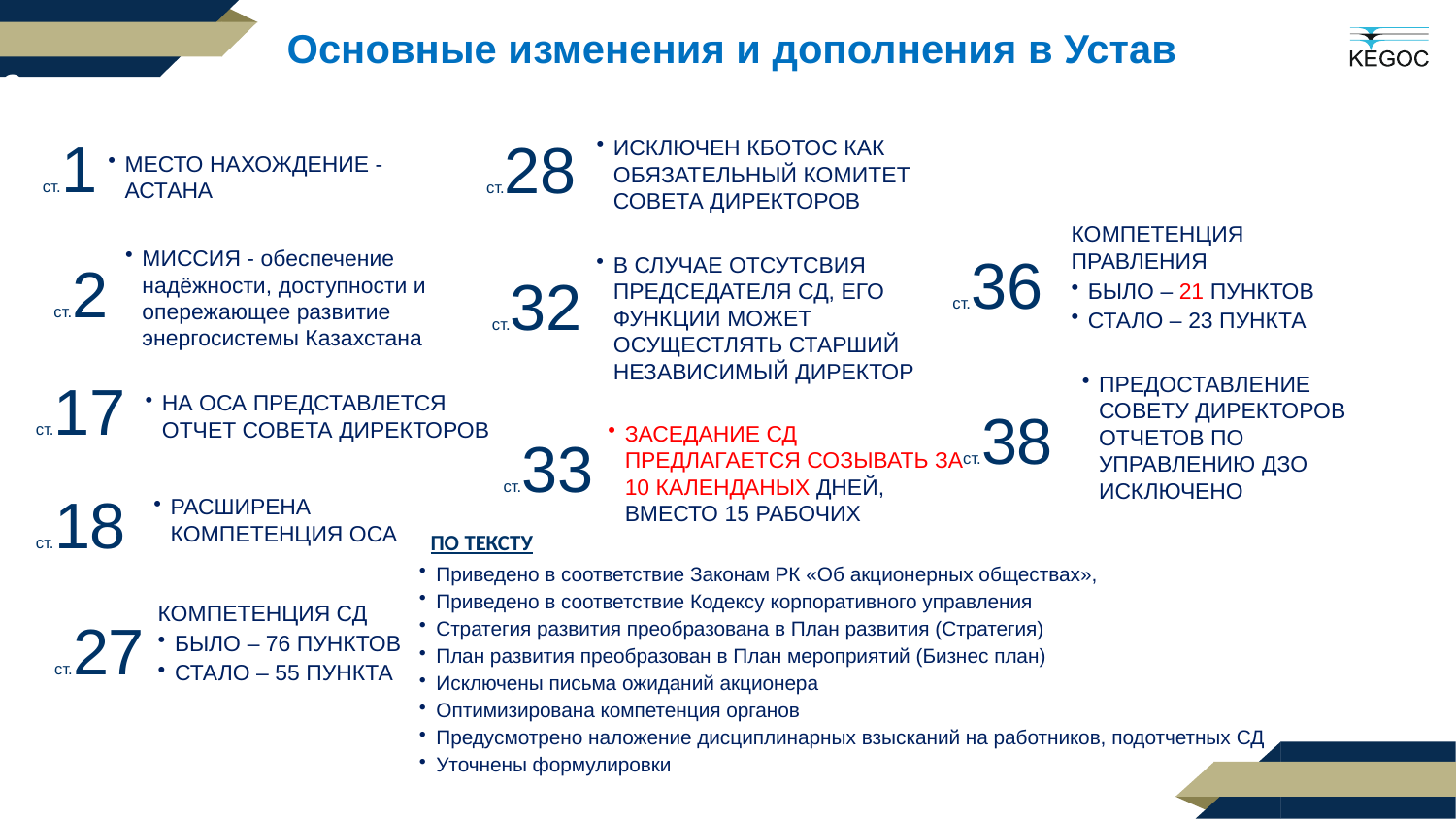

Основные изменения и дополнения в Устав

Содержание
ст.1
ст.28
ИСКЛЮЧЕН КБОТОС КАК ОБЯЗАТЕЛЬНЫЙ КОМИТЕТ СОВЕТА ДИРЕКТОРОВ
МЕСТО НАХОЖДЕНИЕ - АСТАНА
ПРЕУДПОСЫЛКИ
КОМПЕТЕНЦИЯ ПРАВЛЕНИЯ
БЫЛО – 21 ПУНКТОВ
СТАЛО – 23 ПУНКТА
ст.36
МИССИЯ - обеспечение надёжности, доступности и опережающее развитие энергосистемы Казахстана
ст.2
В СЛУЧАЕ ОТСУТСВИЯ ПРЕДСЕДАТЕЛЯ СД, ЕГО ФУНКЦИИ МОЖЕТ ОСУЩЕСТЛЯТЬ СТАРШИЙ НЕЗАВИСИМЫЙ ДИРЕКТОР
ст.32
ст.17
ПРЕДОСТАВЛЕНИЕ СОВЕТУ ДИРЕКТОРОВ ОТЧЕТОВ ПО УПРАВЛЕНИЮ ДЗО  ИСКЛЮЧЕНО
НА ОСА ПРЕДСТАВЛЕТСЯ ОТЧЕТ СОВЕТА ДИРЕКТОРОВ
ст.38
ЗАСЕДАНИЕ СД ПРЕДЛАГАЕТСЯ СОЗЫВАТЬ ЗА 10 КАЛЕНДАНЫХ ДНЕЙ, ВМЕСТО 15 РАБОЧИХ
ст.33
ст.18
РАСШИРЕНА КОМПЕТЕНЦИЯ ОСА
ПО ТЕКСТУ
Приведено в соответствие Законам РК «Об акционерных обществах»,
Приведено в соответствие Кодексу корпоративного управления
Стратегия развития преобразована в План развития (Стратегия)
План развития преобразован в План мероприятий (Бизнес план)
Исключены письма ожиданий акционера
Оптимизирована компетенция органов
Предусмотрено наложение дисциплинарных взысканий на работников, подотчетных СД
Уточнены формулировки
КОМПЕТЕНЦИЯ СД
БЫЛО – 76 ПУНКТОВ
СТАЛО – 55 ПУНКТА
ст.27